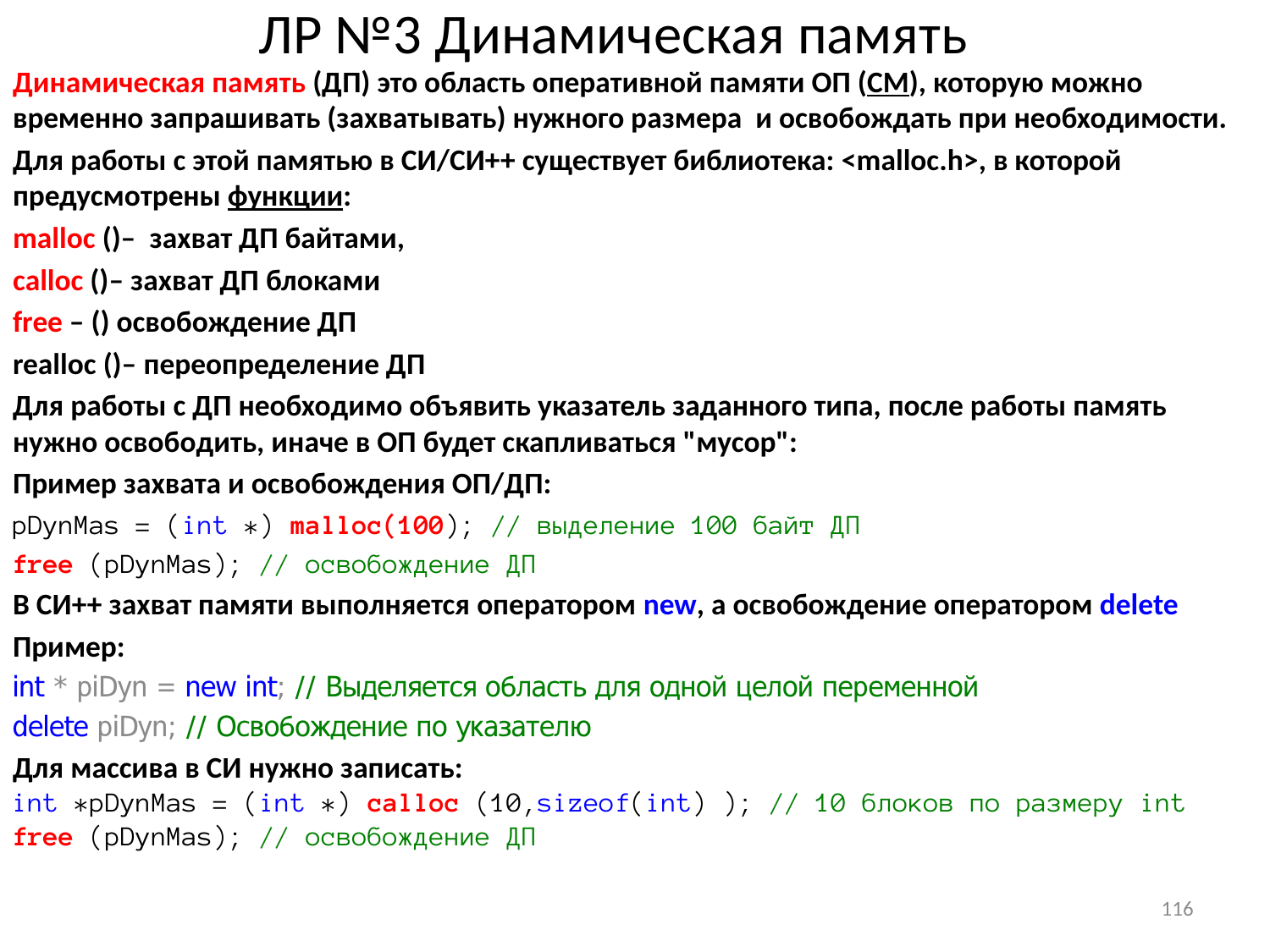

# ЛР №3 Динамическая память
Динамическая память (ДП) это область оперативной памяти ОП (СМ), которую можно временно запрашивать (захватывать) нужного размера  и освобождать при необходимости.
Для работы с этой памятью в СИ/СИ++ существует библиотека: <malloc.h>, в которой предусмотрены функции:
malloc ()–  захват ДП байтами,
calloc ()– захват ДП блоками
free – () освобождение ДП
realloc ()– переопределение ДП
Для работы с ДП необходимо объявить указатель заданного типа, после работы память нужно освободить, иначе в ОП будет скапливаться "мусор":
Пример захвата и освобождения ОП/ДП:
pDynMas = (int *) malloc(100); // выделение 100 байт ДП
free (pDynMas); // освобождение ДП
В СИ++ захват памяти выполняется оператором new, а освобождение оператором delete
Пример:
int * piDyn = new int; // Выделяется область для одной целой переменной
delete piDyn; // Освобождение по указателю
Для массива в СИ нужно записать:
int *pDynMas = (int *) calloc (10,sizeof(int) ); // 10 блоков по размеру int
free (pDynMas); // освобождение ДП

116